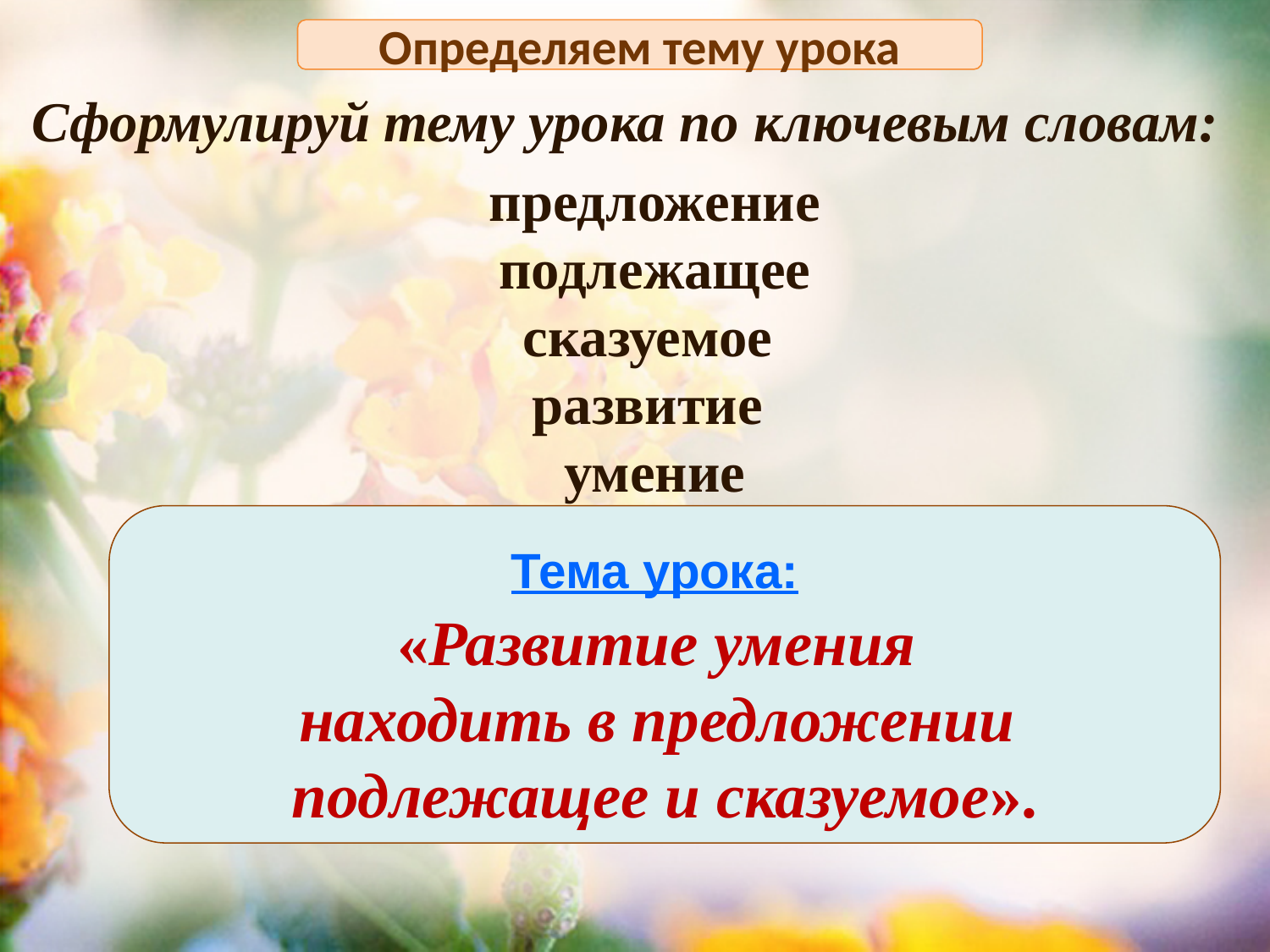

Определяем тему урока
Сформулируй тему урока по ключевым словам:
предложение
подлежащее
сказуемое
развитие
умение

Тема урока:
«Развитие умения
находить в предложении
подлежащее и сказуемое».